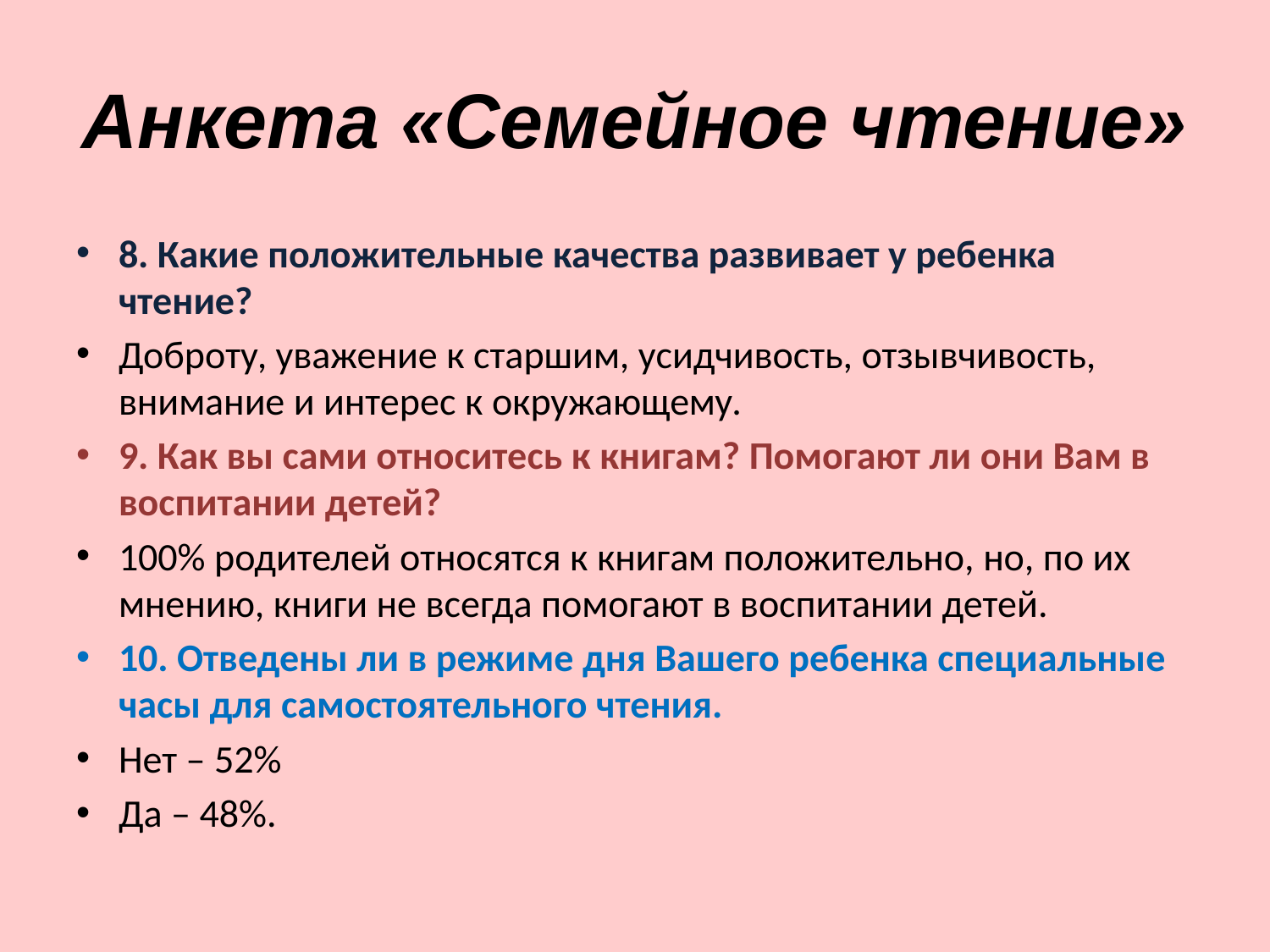

# Анкета «Семейное чтение»
8. Какие положительные качества развивает у ребенка чтение?
Доброту, уважение к старшим, усидчивость, отзывчивость, внимание и интерес к окружающему.
9. Как вы сами относитесь к книгам? Помогают ли они Вам в воспитании детей?
100% родителей относятся к книгам положительно, но, по их мнению, книги не всегда помогают в воспитании детей.
10. Отведены ли в режиме дня Вашего ребенка специальные часы для самостоятельного чтения.
Нет – 52%
Да – 48%.